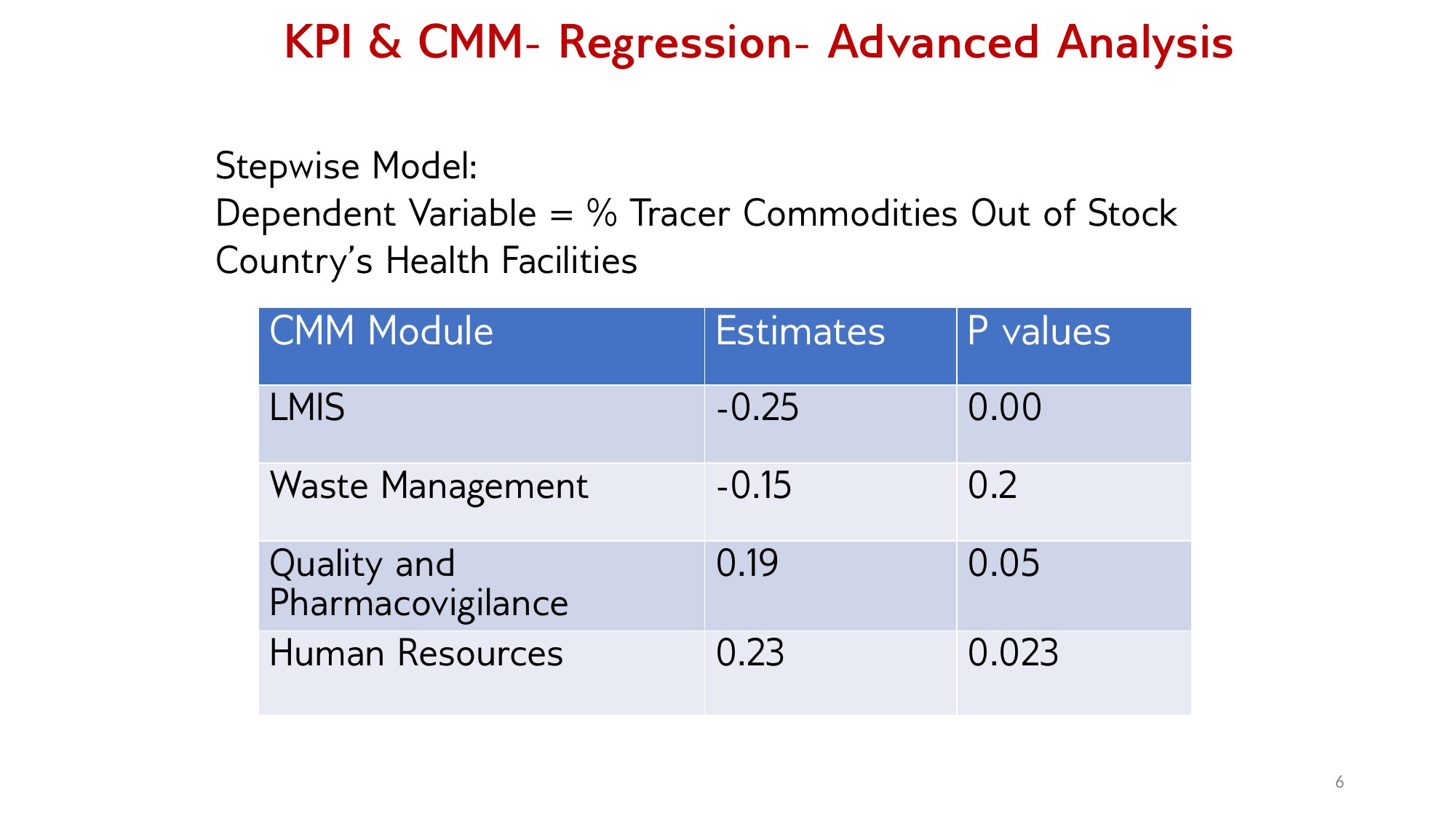

# KPI & CMM- Regression- Advanced Analysis
Stepwise Model:
Dependent Variable = % Tracer Commodities Out of Stock
Country’s Health Facilities
| CMM Module | Estimates | P values |
| --- | --- | --- |
| LMIS | -0.25 | 0.00 |
| Waste Management | -0.15 | 0.2 |
| Quality and Pharmacovigilance | 0.19 | 0.05 |
| Human Resources | 0.23 | 0.023 |
6